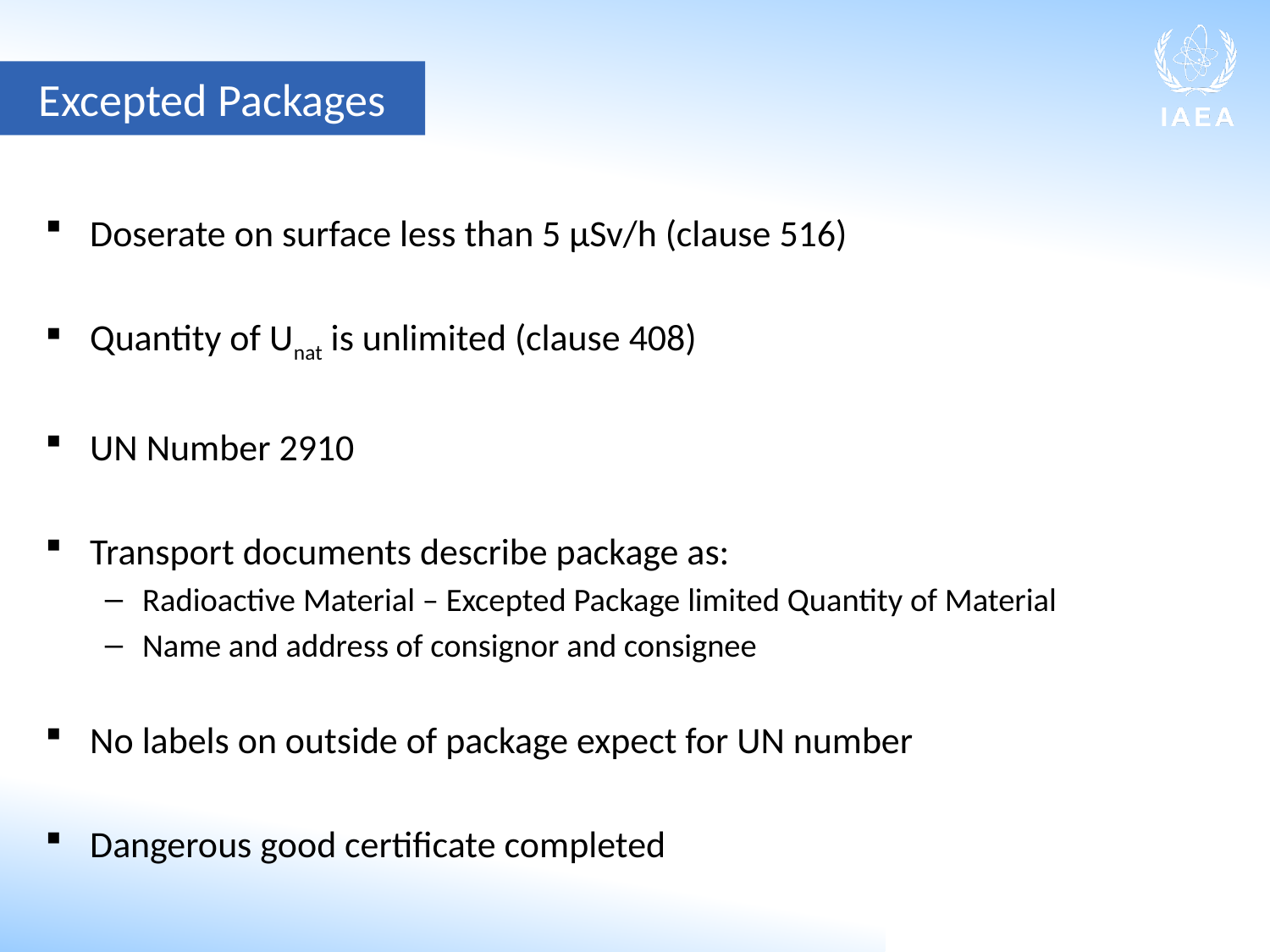

Excepted Packages
Doserate on surface less than 5 µSv/h (clause 516)

Quantity of Unat is unlimited (clause 408)

UN Number 2910

Transport documents describe package as:
Radioactive Material – Excepted Package limited Quantity of Material
Name and address of consignor and consignee

No labels on outside of package expect for UN number

Dangerous good certificate completed